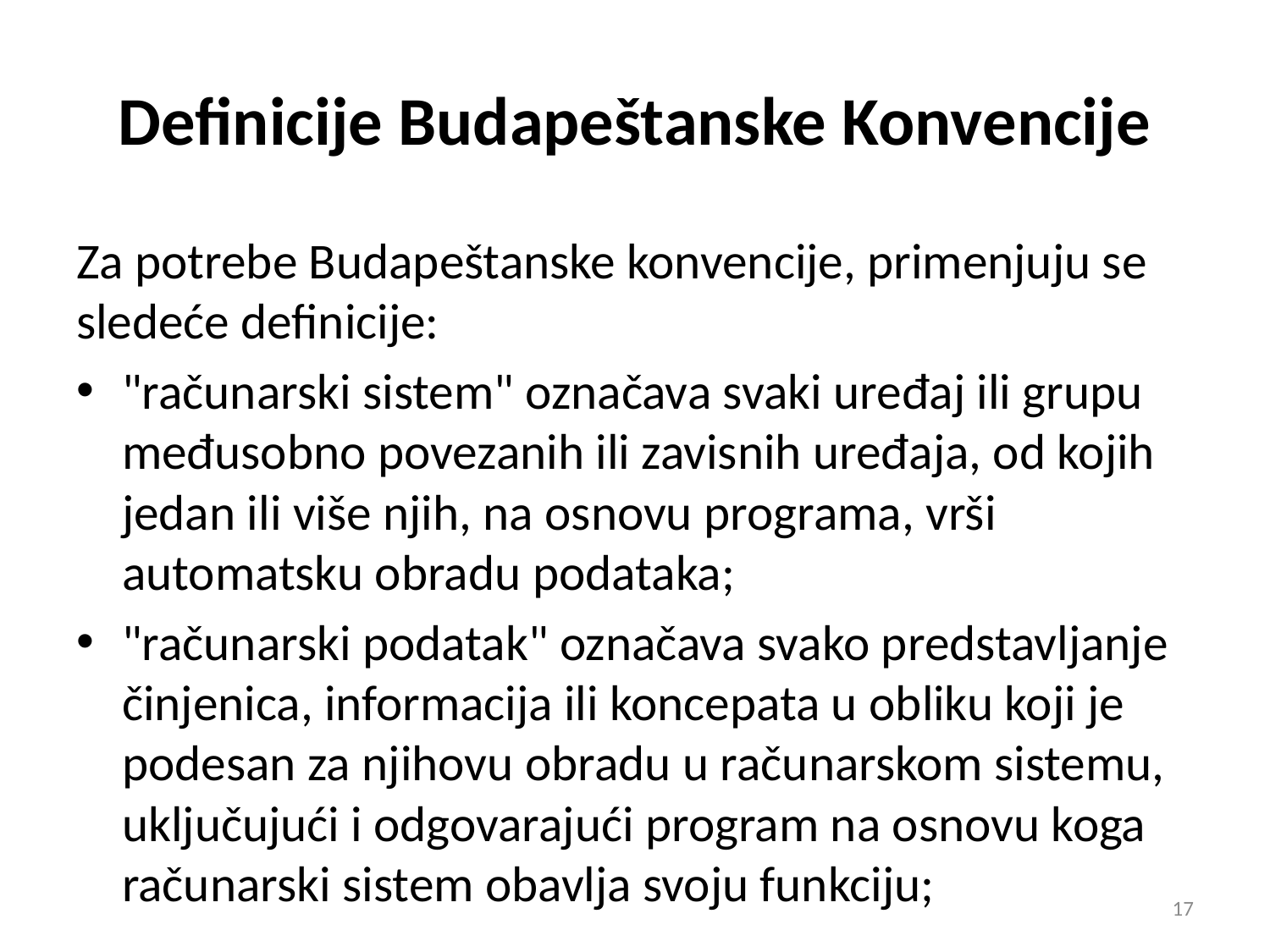

# Definicije Budapeštanske Konvencije
Za potrebe Budapeštanske konvencije, primenjuju se sledeće definicije:
"računarski sistem" označava svaki uređaj ili grupu međusobno povezanih ili zavisnih uređaja, od kojih jedan ili više njih, na osnovu programa, vrši automatsku obradu podataka;
"računarski podatak" označava svako predstavljanje činjenica, informacija ili koncepata u obliku koji je podesan za njihovu obradu u računarskom sistemu, uključujući i odgovarajući program na osnovu koga računarski sistem obavlja svoju funkciju;

17